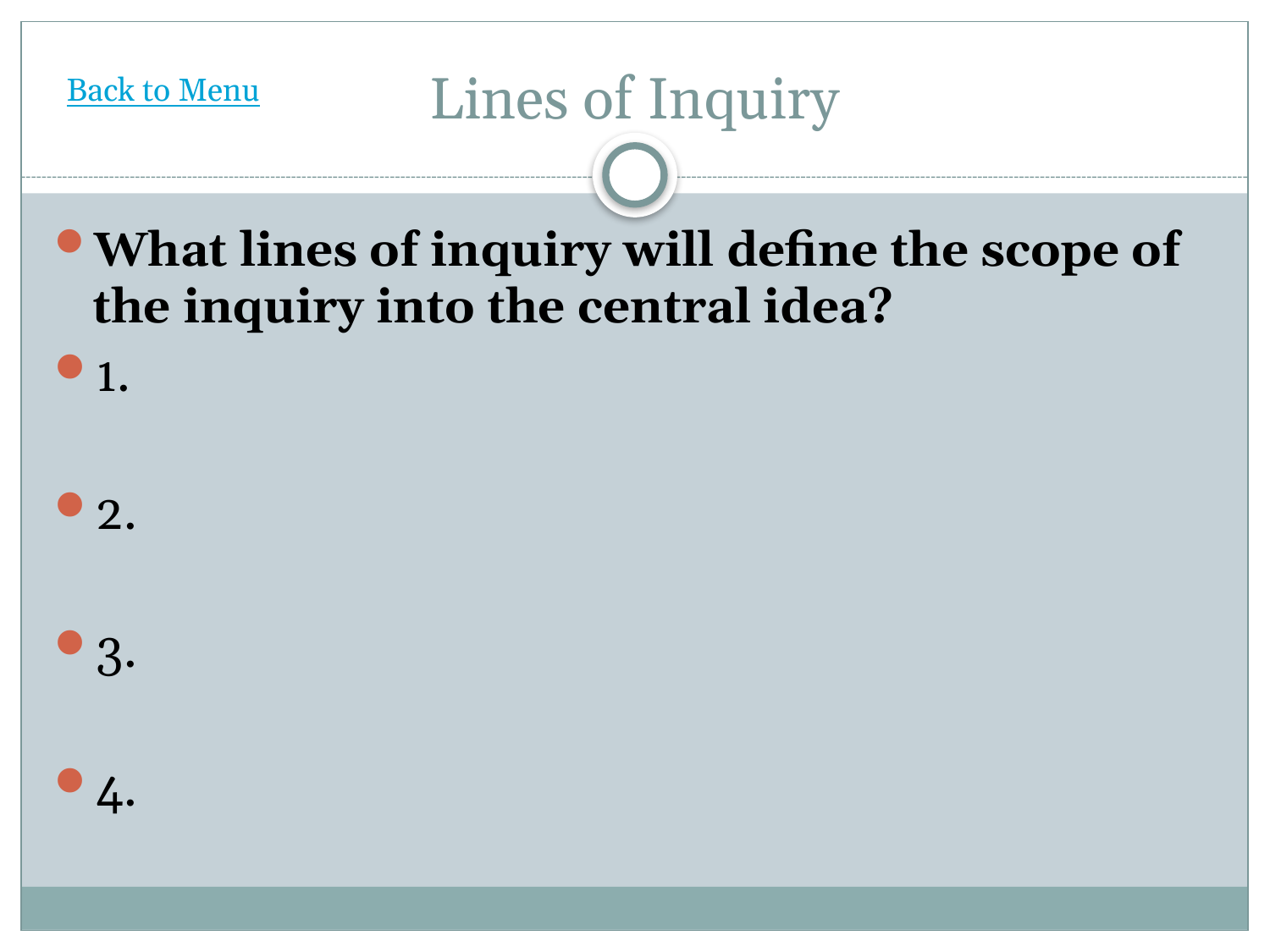

# Lines of Inquiry
Back to Menu
What lines of inquiry will define the scope of the inquiry into the central idea?
1.

2.

3.

4.